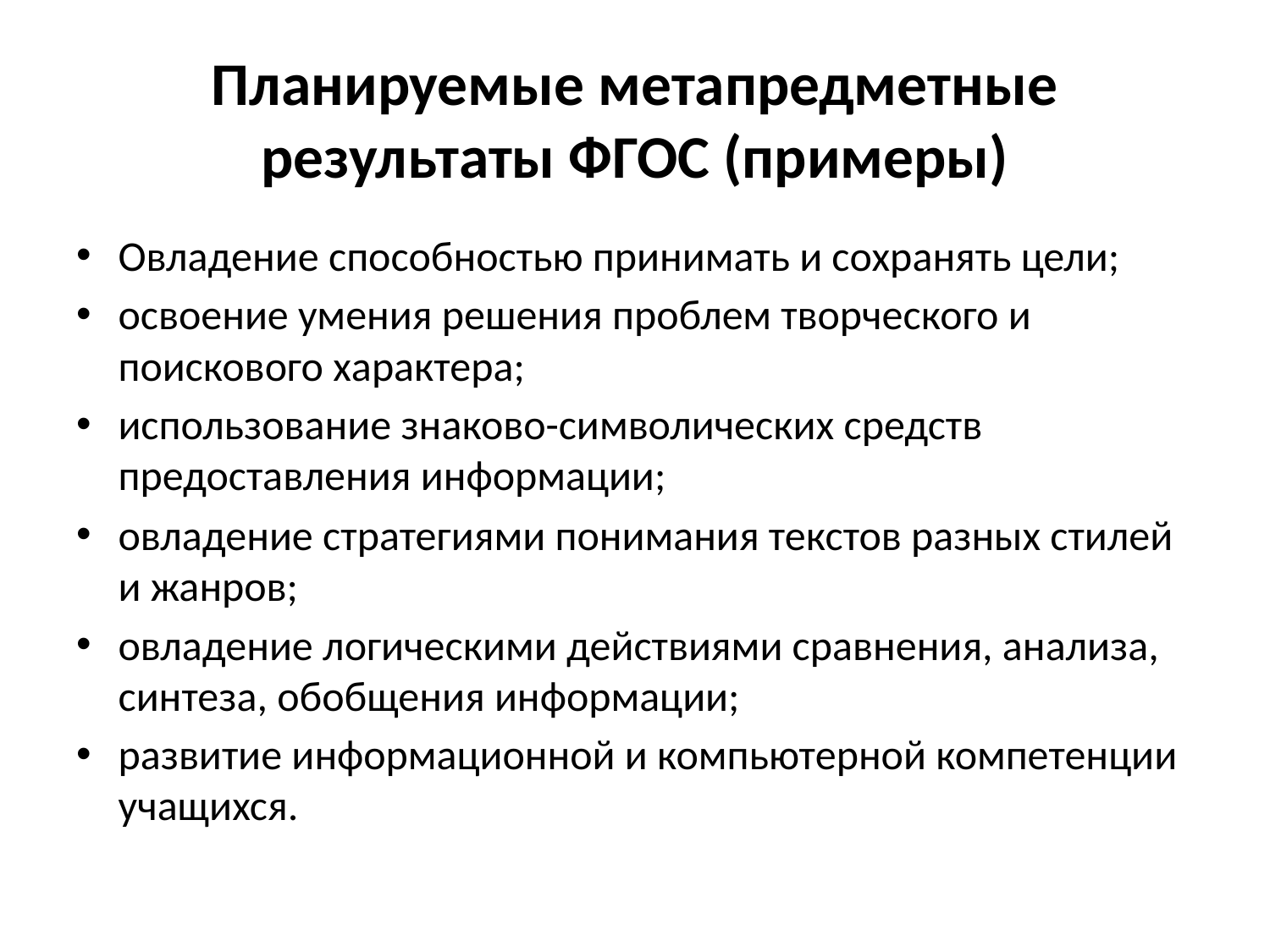

# Планируемые метапредметные результаты ФГОС (примеры)
Овладение способностью принимать и сохранять цели;
освоение умения решения проблем творческого и поискового характера;
использование знаково-символических средств предоставления информации;
овладение стратегиями понимания текстов разных стилей и жанров;
овладение логическими действиями сравнения, анализа, синтеза, обобщения информации;
развитие информационной и компьютерной компетенции учащихся.